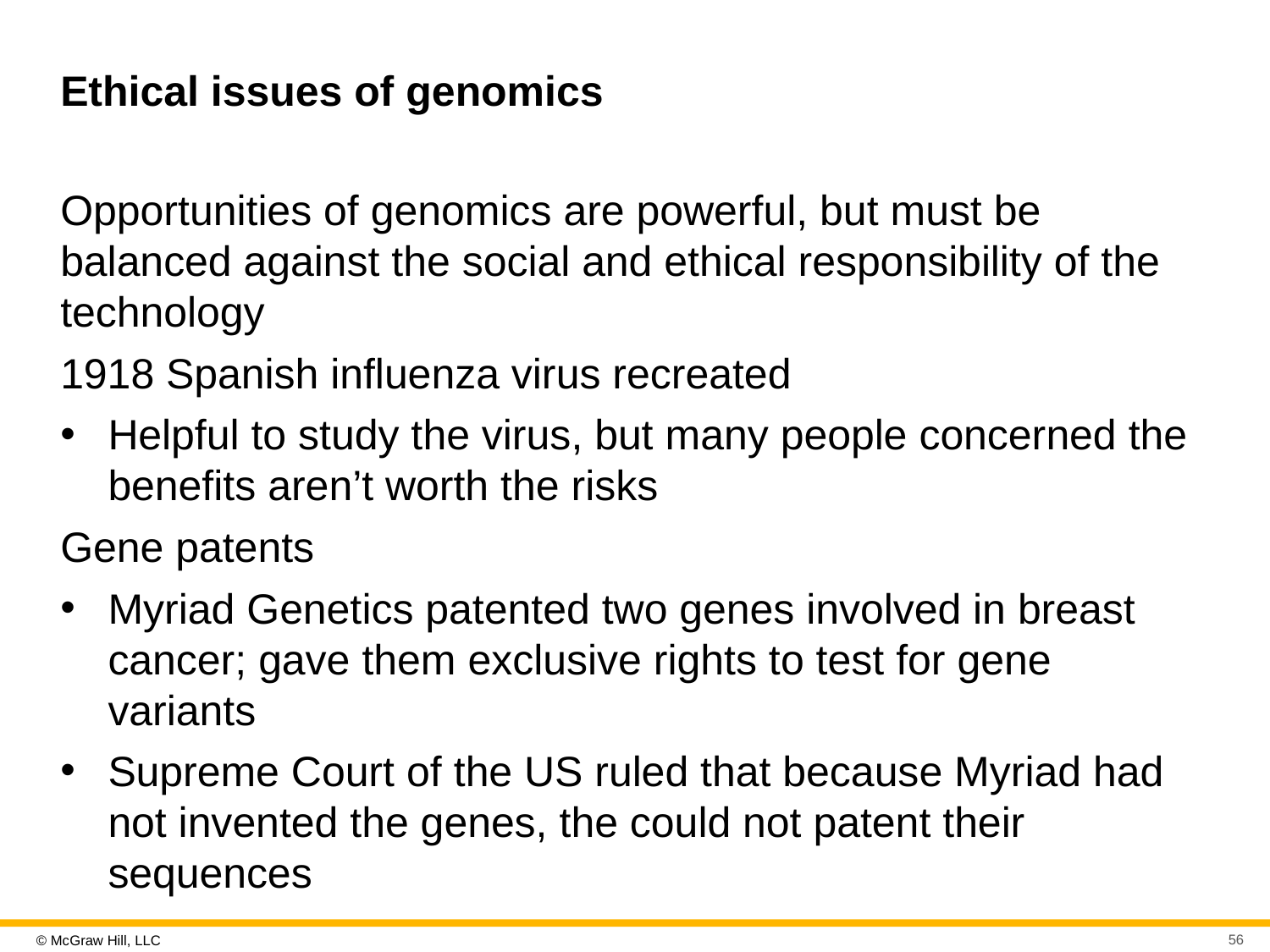

# Ethical issues of genomics
Opportunities of genomics are powerful, but must be balanced against the social and ethical responsibility of the technology
1918 Spanish influenza virus recreated
Helpful to study the virus, but many people concerned the benefits aren’t worth the risks
Gene patents
Myriad Genetics patented two genes involved in breast cancer; gave them exclusive rights to test for gene variants
Supreme Court of the US ruled that because Myriad had not invented the genes, the could not patent their sequences
56